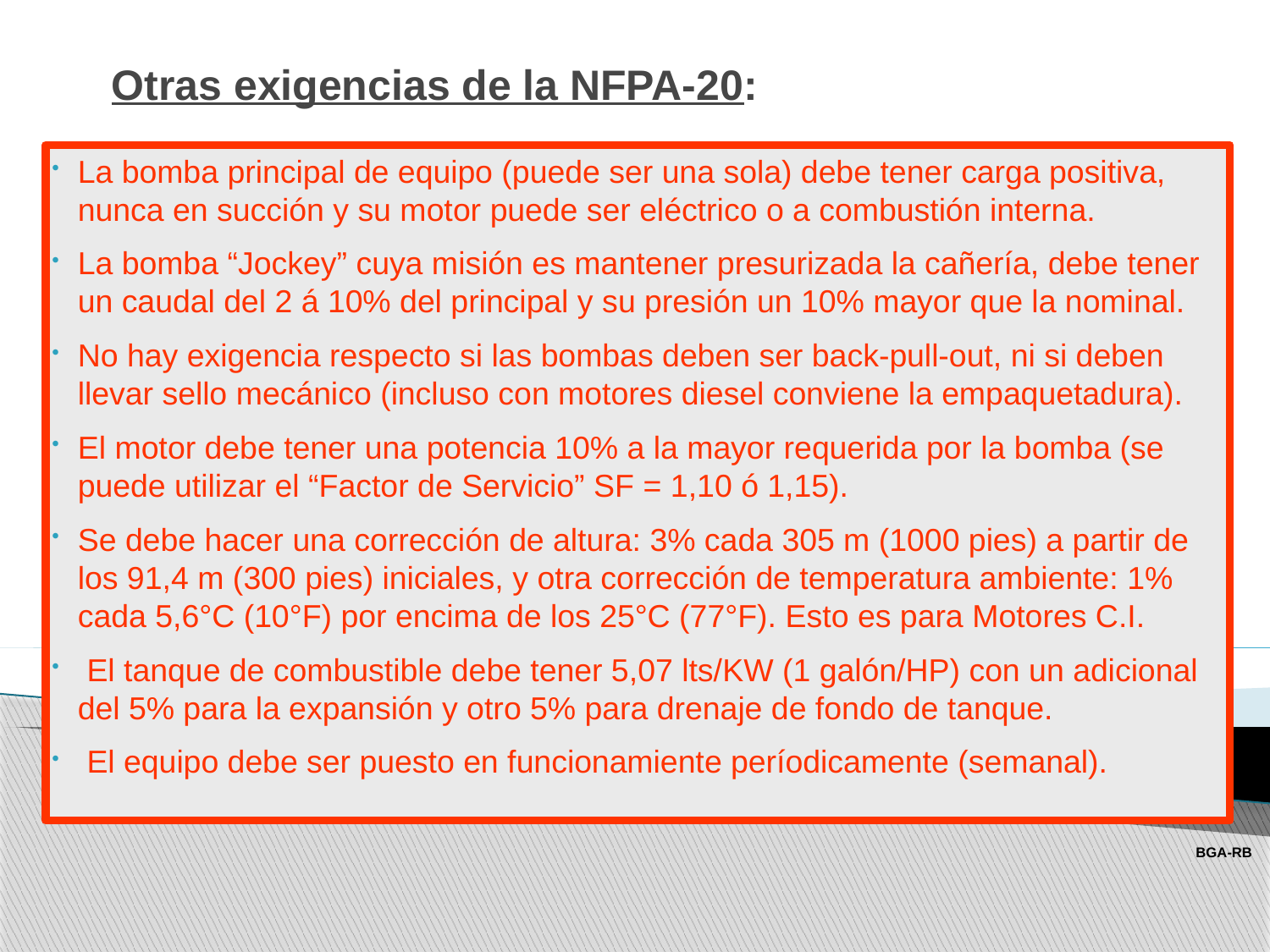

# Otras exigencias de la NFPA-20:
La bomba principal de equipo (puede ser una sola) debe tener carga positiva, nunca en succión y su motor puede ser eléctrico o a combustión interna.
La bomba “Jockey” cuya misión es mantener presurizada la cañería, debe tener un caudal del 2 á 10% del principal y su presión un 10% mayor que la nominal.
No hay exigencia respecto si las bombas deben ser back-pull-out, ni si deben llevar sello mecánico (incluso con motores diesel conviene la empaquetadura).
El motor debe tener una potencia 10% a la mayor requerida por la bomba (se puede utilizar el “Factor de Servicio” SF = 1,10 ó 1,15).
Se debe hacer una corrección de altura: 3% cada 305 m (1000 pies) a partir de los 91,4 m (300 pies) iniciales, y otra corrección de temperatura ambiente: 1% cada 5,6°C (10°F) por encima de los 25°C (77°F). Esto es para Motores C.I.
 El tanque de combustible debe tener 5,07 lts/KW (1 galón/HP) con un adicional del 5% para la expansión y otro 5% para drenaje de fondo de tanque.
 El equipo debe ser puesto en funcionamiente períodicamente (semanal).
BGA-RB